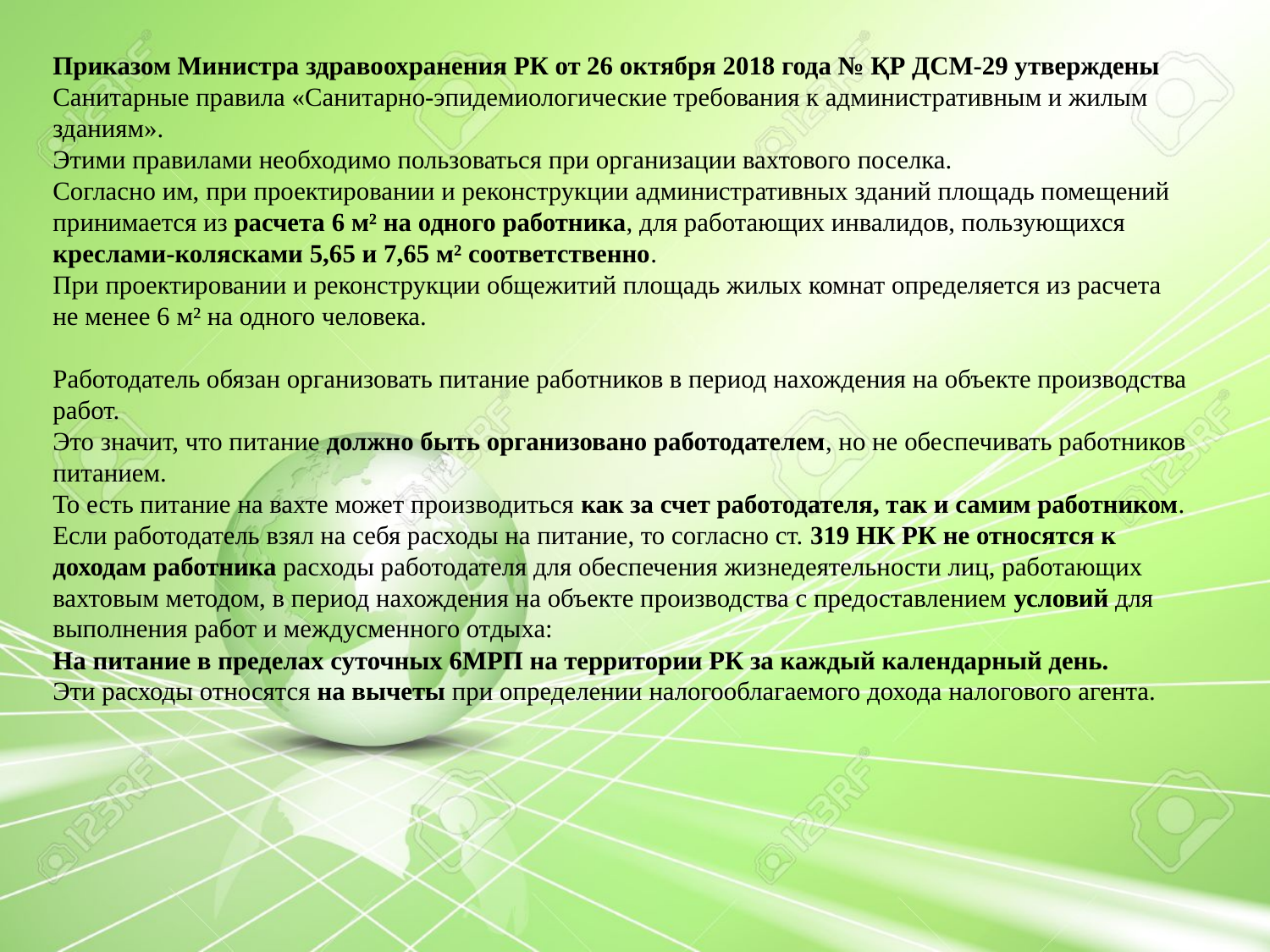

Приказом Министра здравоохранения РК от 26 октября 2018 года № ҚР ДСМ-29 утверждены Санитарные правила «Санитарно-эпидемиологические требования к административным и жилым зданиям».
Этими правилами необходимо пользоваться при организации вахтового поселка.
Согласно им, при проектировании и реконструкции административных зданий площадь помещений принимается из расчета 6 м² на одного работника, для работающих инвалидов, пользующихся креслами-колясками 5,65 и 7,65 м² соответственно.
При проектировании и реконструкции общежитий площадь жилых комнат определяется из расчета не менее 6 м² на одного человека.

Работодатель обязан организовать питание работников в период нахождения на объекте производства работ.
Это значит, что питание должно быть организовано работодателем, но не обеспечивать работников питанием.
То есть питание на вахте может производиться как за счет работодателя, так и самим работником.
Если работодатель взял на себя расходы на питание, то согласно ст. 319 НК РК не относятся к доходам работника расходы работодателя для обеспечения жизнедеятельности лиц, работающих вахтовым методом, в период нахождения на объекте производства с предоставлением условий для выполнения работ и междусменного отдыха:
На питание в пределах суточных 6МРП на территории РК за каждый календарный день.
Эти расходы относятся на вычеты при определении налогооблагаемого дохода налогового агента.